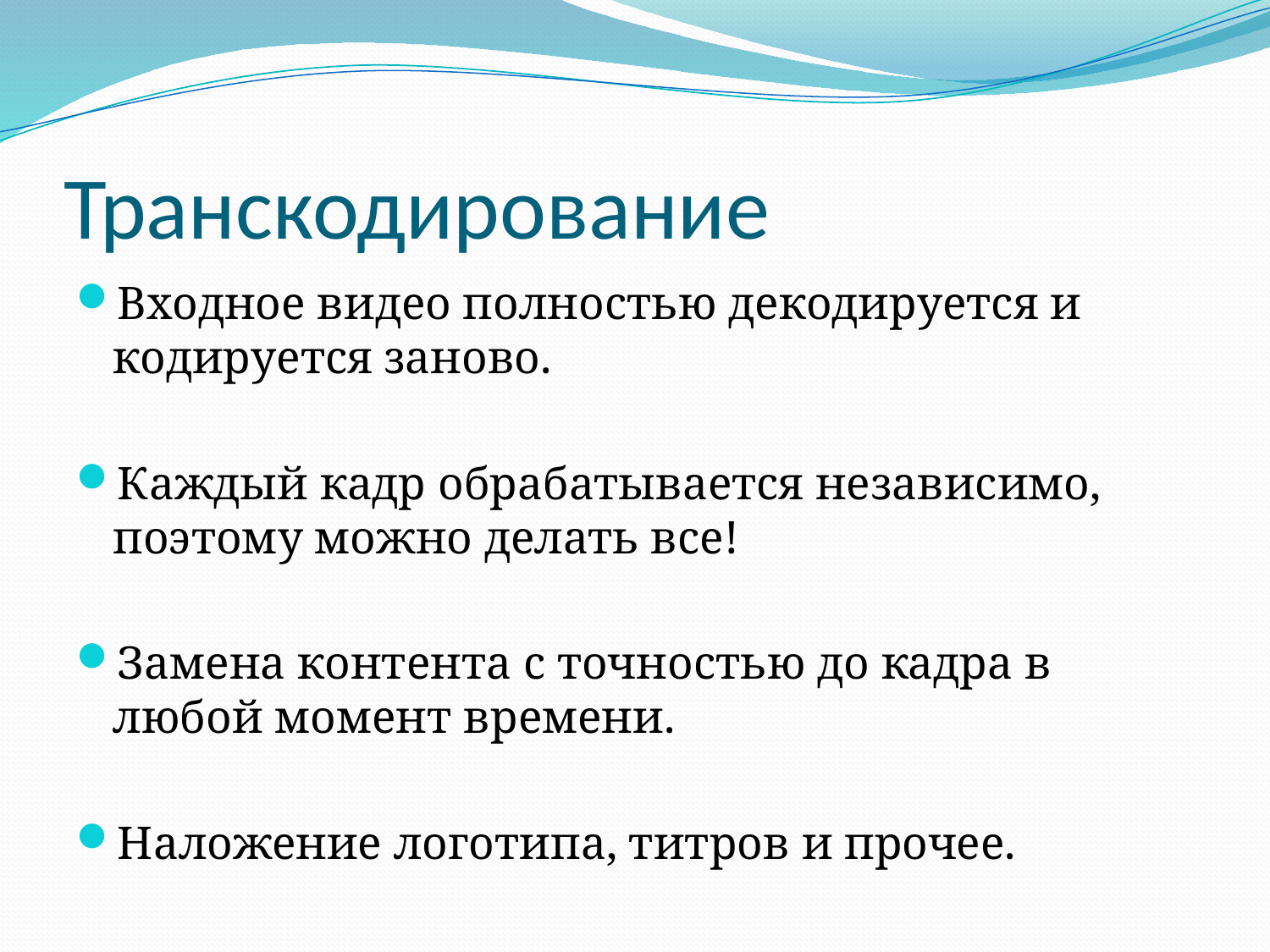

# Транскодирование
Входное видео полностью декодируется и кодируется заново.

Каждый кадр обрабатывается независимо, поэтому можно делать все!

Замена контента с точностью до кадра в любой момент времени.

Наложение логотипа, титров и прочее.